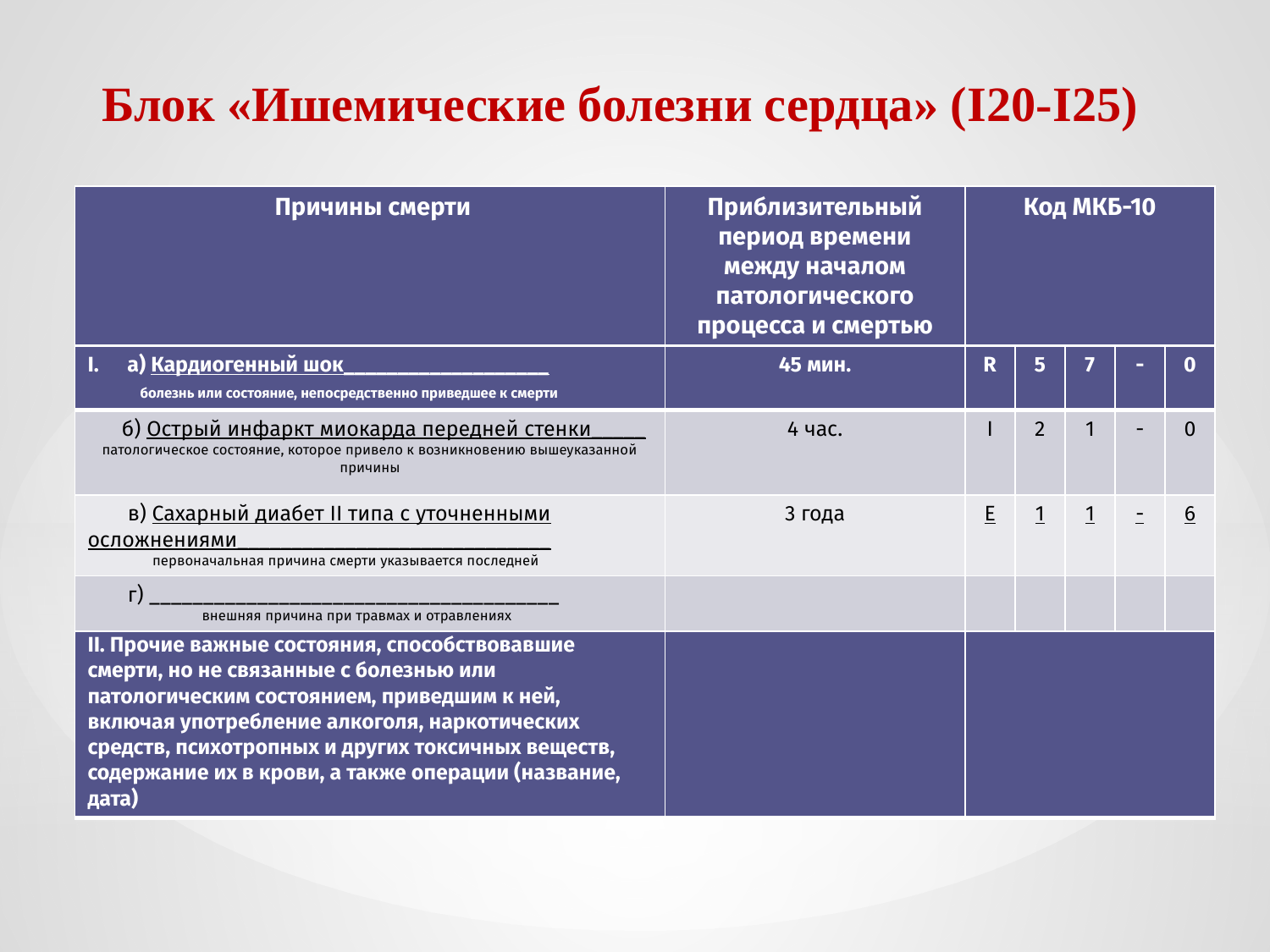

# Блок «Ишемические болезни сердца» (I20-I25)
| Причины смерти | Приблизительный период времени между началом патологического процесса и смертью | Код МКБ-10 |
| --- | --- | --- |
| а) Кардиогенный шок\_\_\_\_\_\_\_\_\_\_\_\_\_\_\_\_\_\_\_ болезнь или состояние, непосредственно приведшее к смерти | 45 мин. | R | 5 | 7 | - | 0 |
| --- | --- | --- | --- | --- | --- | --- |
| б) Острый инфаркт миокарда передней стенки\_\_\_\_\_ патологическое состояние, которое привело к возникновению вышеуказанной причины | 4 час. | I | 2 | 1 | - | 0 |
| в) Сахарный диабет II типа с уточненными осложнениями\_\_\_\_\_\_\_\_\_\_\_\_\_\_\_\_\_\_\_\_\_\_\_\_\_\_\_\_\_ первоначальная причина смерти указывается последней | 3 года | E | 1 | 1 | - | 6 |
| г) \_\_\_\_\_\_\_\_\_\_\_\_\_\_\_\_\_\_\_\_\_\_\_\_\_\_\_\_\_\_\_\_\_\_\_\_\_\_ внешняя причина при травмах и отравлениях |  |  |  |  |  |  |
| II. Прочие важные состояния, способствовавшие смерти, но не связанные с болезнью или патологическим состоянием, приведшим к ней, включая употребление алкоголя, наркотических средств, психотропных и других токсичных веществ, содержание их в крови, а также операции (название, дата) |  |  |
| --- | --- | --- |